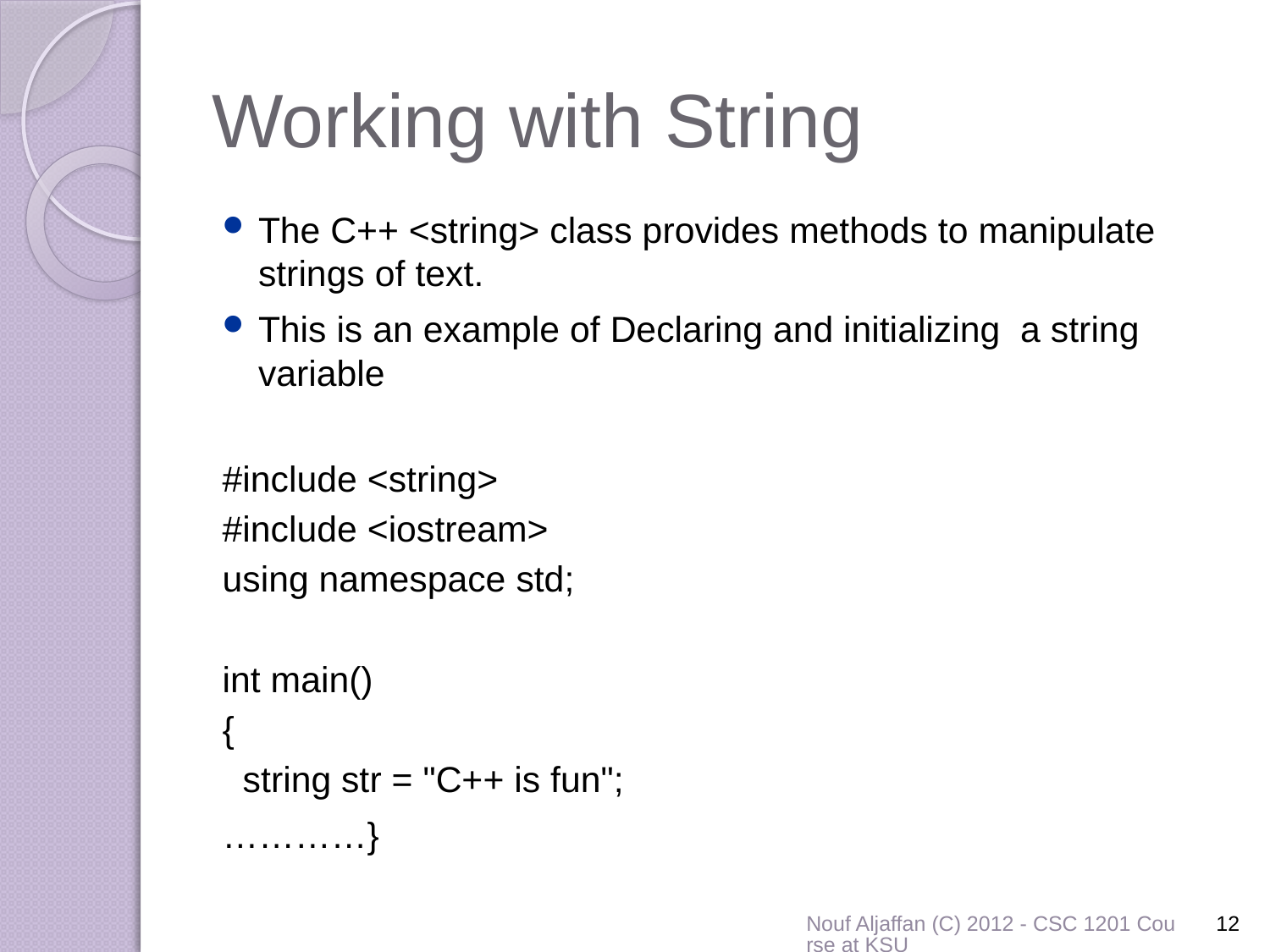

# Working with String
The C++ <string> class provides methods to manipulate strings of text.
This is an example of Declaring and initializing  a string variable

#include <string>
#include <iostream>
using namespace std;

int main()‏
{
  string str = "C++ is fun";
	…………}

Nouf Aljaffan (C) 2012 - CSC 1201 Course at KSU
12